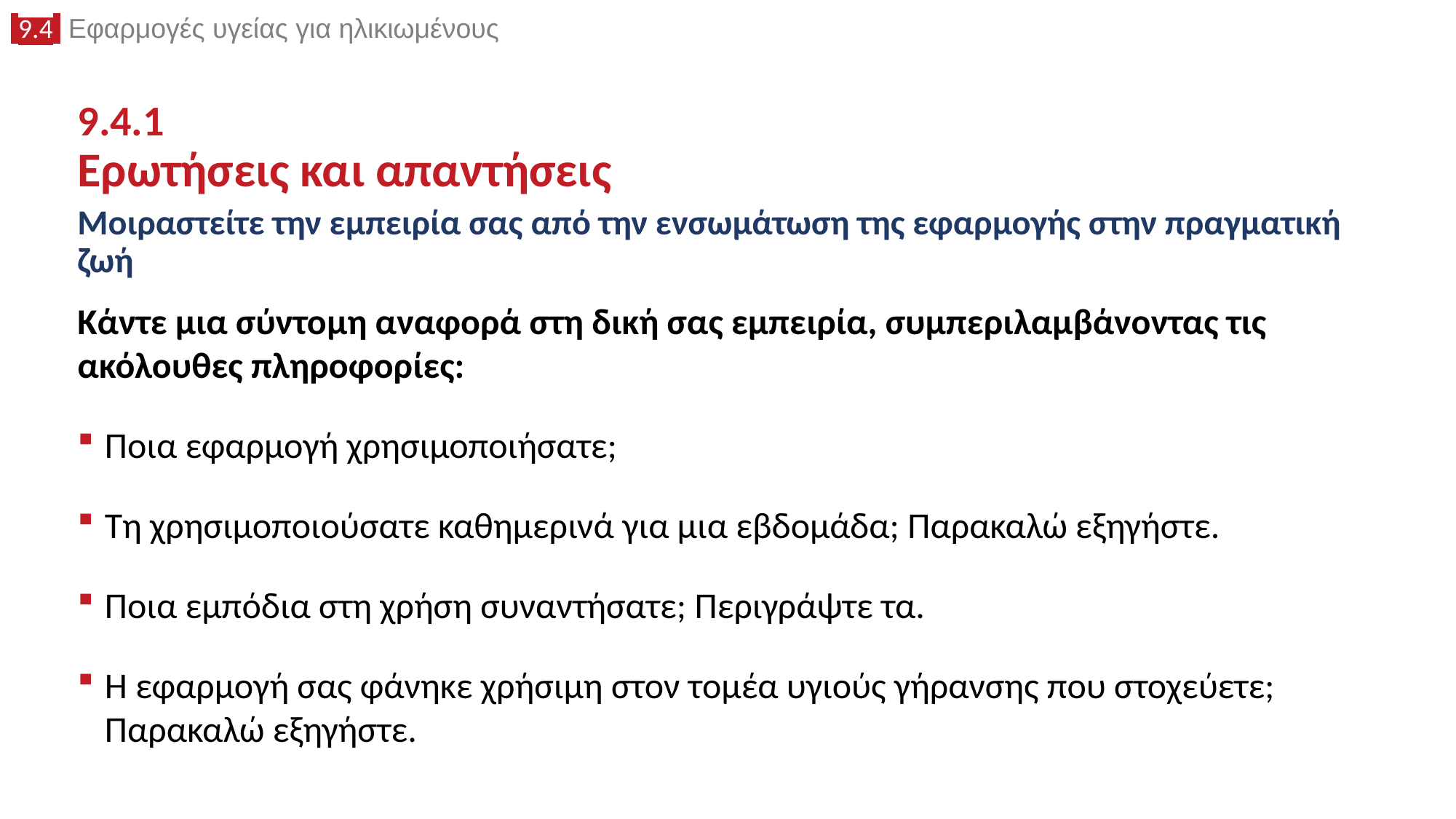

9.4.1
Ερωτήσεις και απαντήσεις
# Μοιραστείτε την εμπειρία σας από την ενσωμάτωση της εφαρμογής στην πραγματική ζωή
Κάντε μια σύντομη αναφορά στη δική σας εμπειρία, συμπεριλαμβάνοντας τις ακόλουθες πληροφορίες:
Ποια εφαρμογή χρησιμοποιήσατε;
Τη χρησιμοποιούσατε καθημερινά για μια εβδομάδα; Παρακαλώ εξηγήστε.
Ποια εμπόδια στη χρήση συναντήσατε; Περιγράψτε τα.
Η εφαρμογή σας φάνηκε χρήσιμη στον τομέα υγιούς γήρανσης που στοχεύετε; Παρακαλώ εξηγήστε.